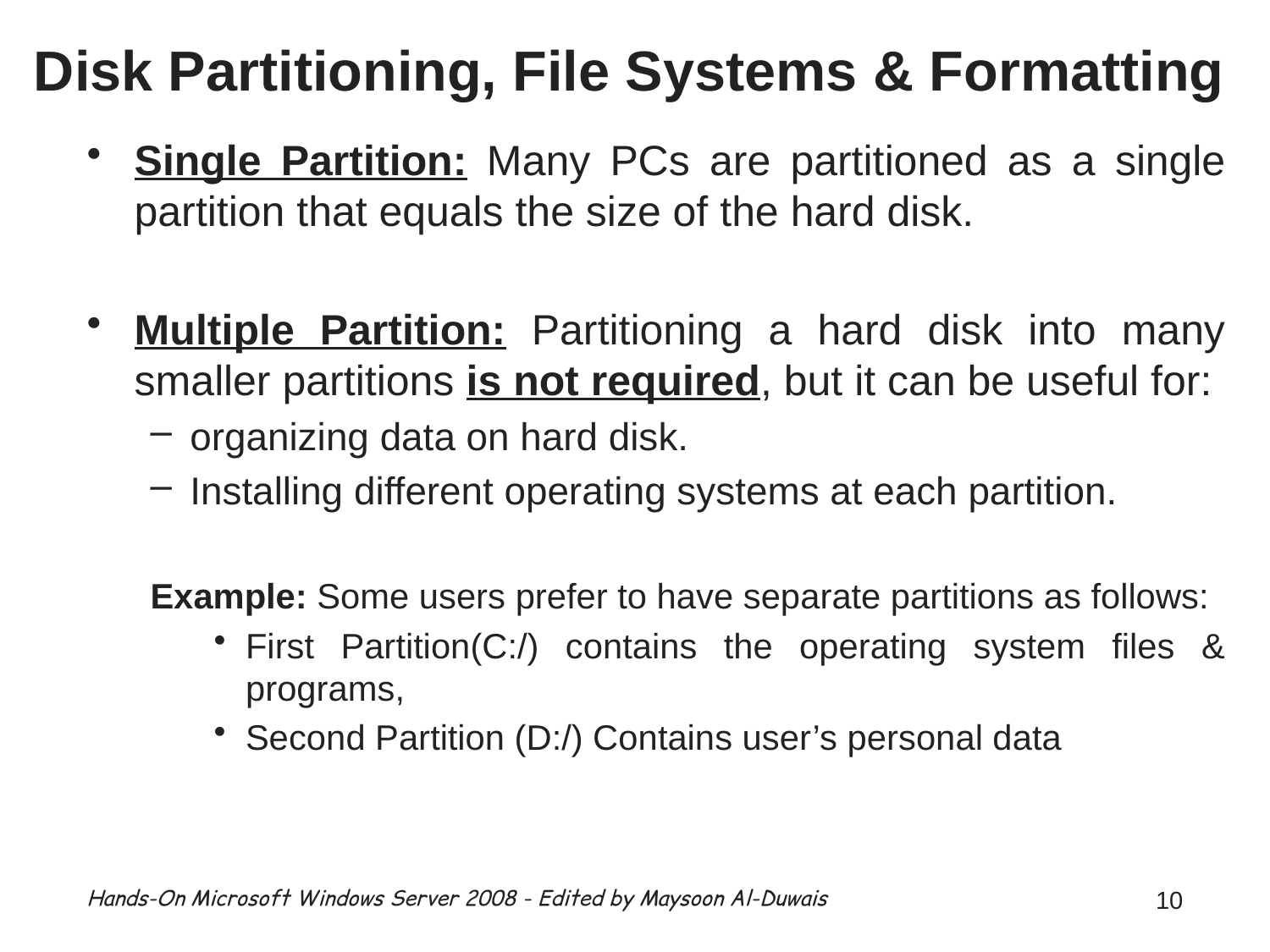

# Disk Partitioning, File Systems & Formatting
Single Partition: Many PCs are partitioned as a single partition that equals the size of the hard disk.

Multiple Partition: Partitioning a hard disk into many smaller partitions is not required, but it can be useful for:
organizing data on hard disk.
Installing different operating systems at each partition.

Example: Some users prefer to have separate partitions as follows:
First Partition(C:/) contains the operating system files & programs,
Second Partition (D:/) Contains user’s personal data

Hands-On Microsoft Windows Server 2008 - Edited by Maysoon Al-Duwais
10